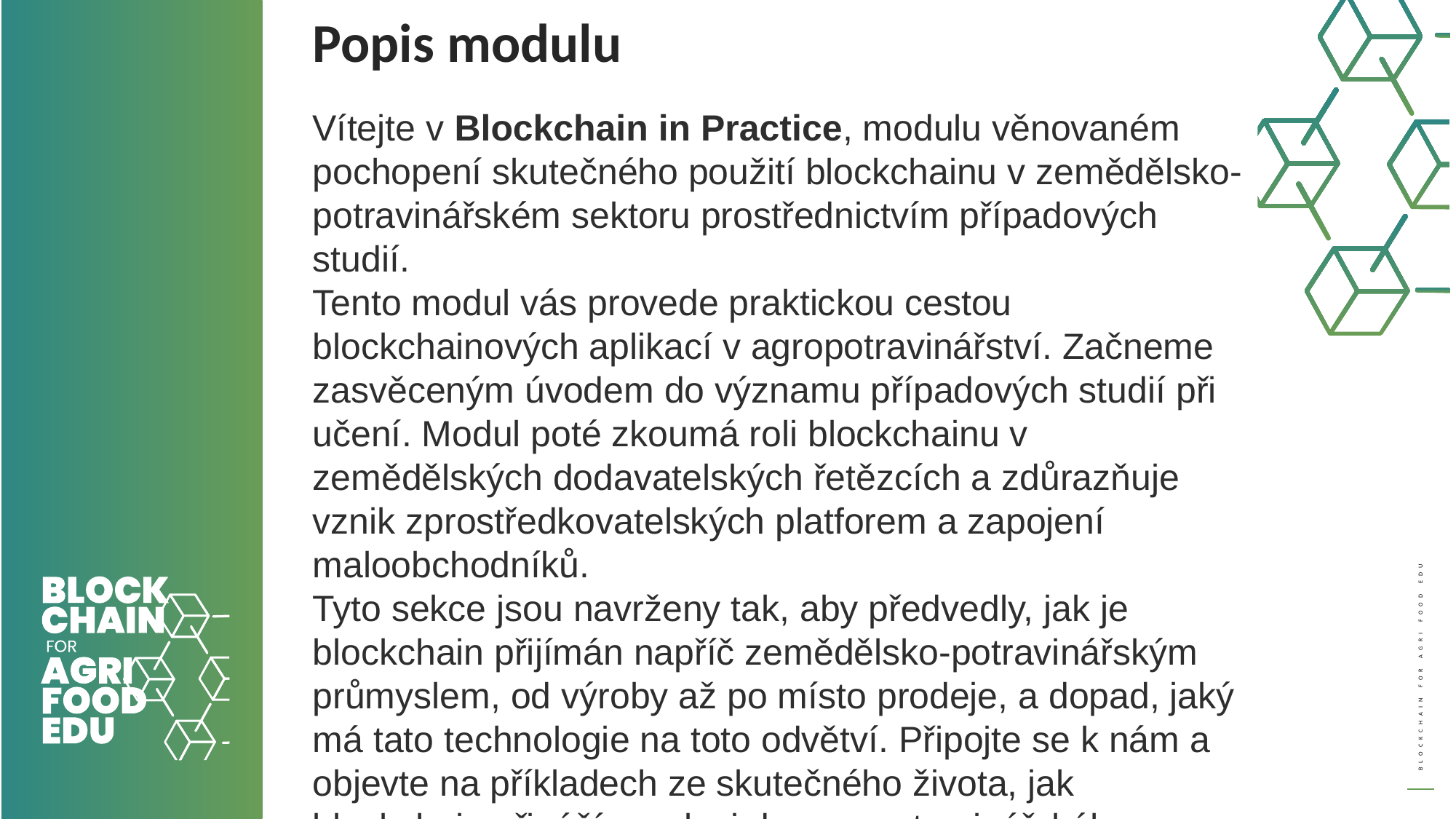

Popis modulu
Vítejte v Blockchain in Practice, modulu věnovaném pochopení skutečného použití blockchainu v zemědělsko-potravinářském sektoru prostřednictvím případových studií.
Tento modul vás provede praktickou cestou blockchainových aplikací v agropotravinářství. Začneme zasvěceným úvodem do významu případových studií při učení. Modul poté zkoumá roli blockchainu v zemědělských dodavatelských řetězcích a zdůrazňuje vznik zprostředkovatelských platforem a zapojení maloobchodníků.
Tyto sekce jsou navrženy tak, aby předvedly, jak je blockchain přijímán napříč zemědělsko-potravinářským průmyslem, od výroby až po místo prodeje, a dopad, jaký má tato technologie na toto odvětví. Připojte se k nám a objevte na příkladech ze skutečného života, jak blockchain přináší revoluci do agropotravinářského ekosystému.